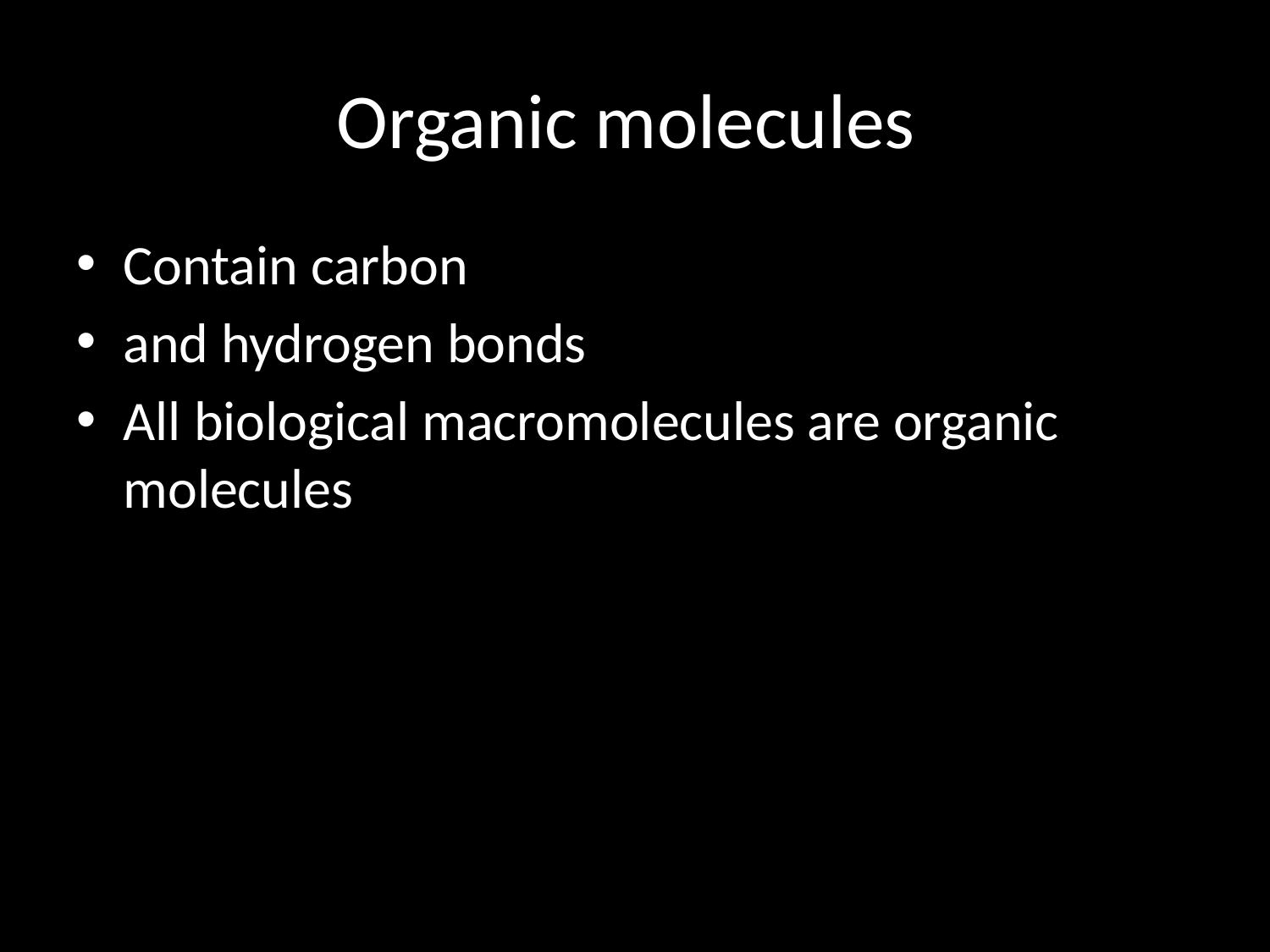

# Organic molecules
Contain carbon
and hydrogen bonds
All biological macromolecules are organic molecules